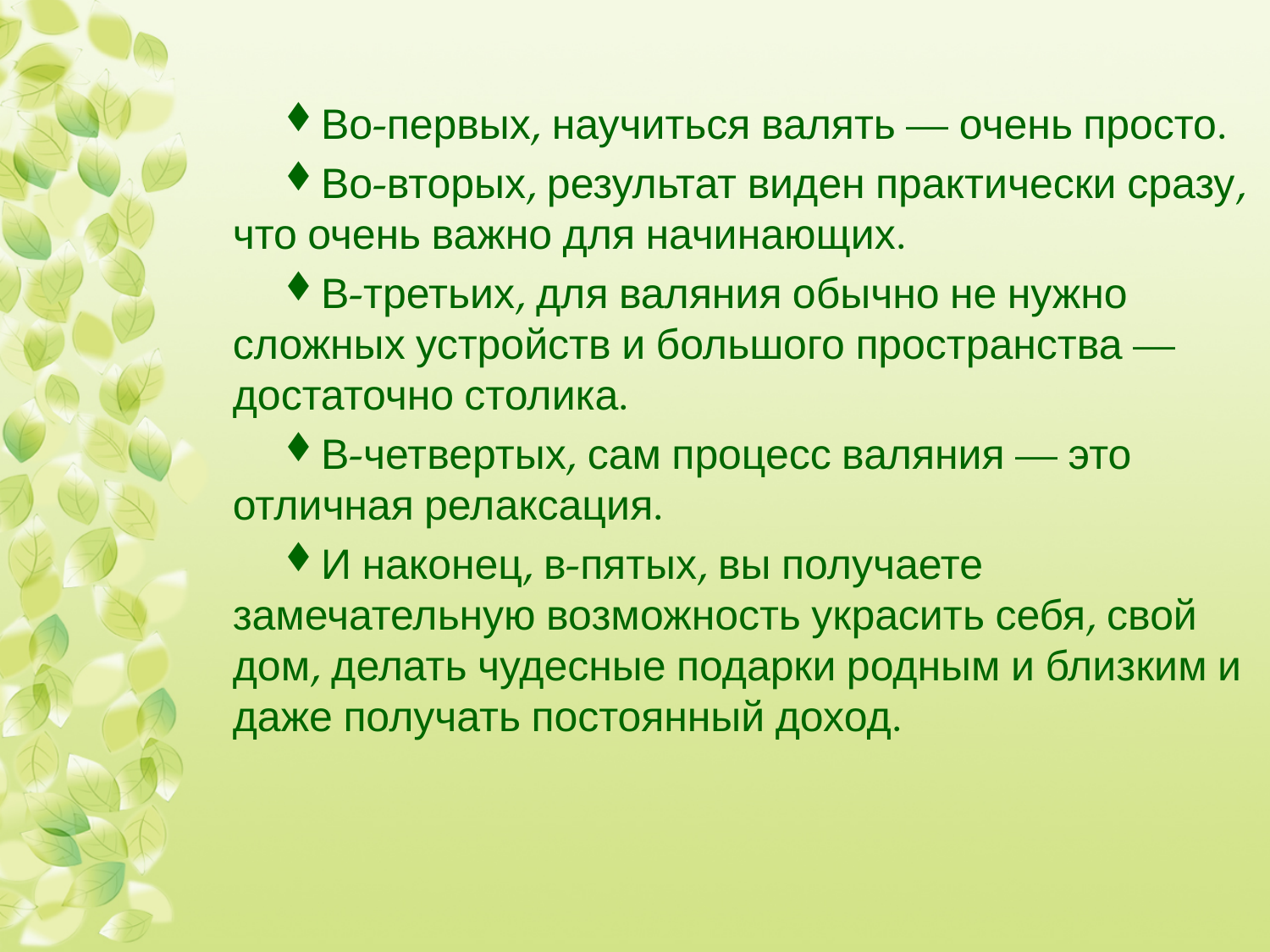

Во-первых, научиться валять — очень просто.
Во-вторых, результат виден практически сразу, что очень важно для начинающих.
В-третьих, для валяния обычно не нужно сложных устройств и большого пространства — достаточно столика.
В-четвертых, сам процесс валяния — это отличная релаксация.
И наконец, в-пятых, вы получаете замечательную возможность украсить себя, свой дом, делать чудесные подарки родным и близким и даже получать постоянный доход.